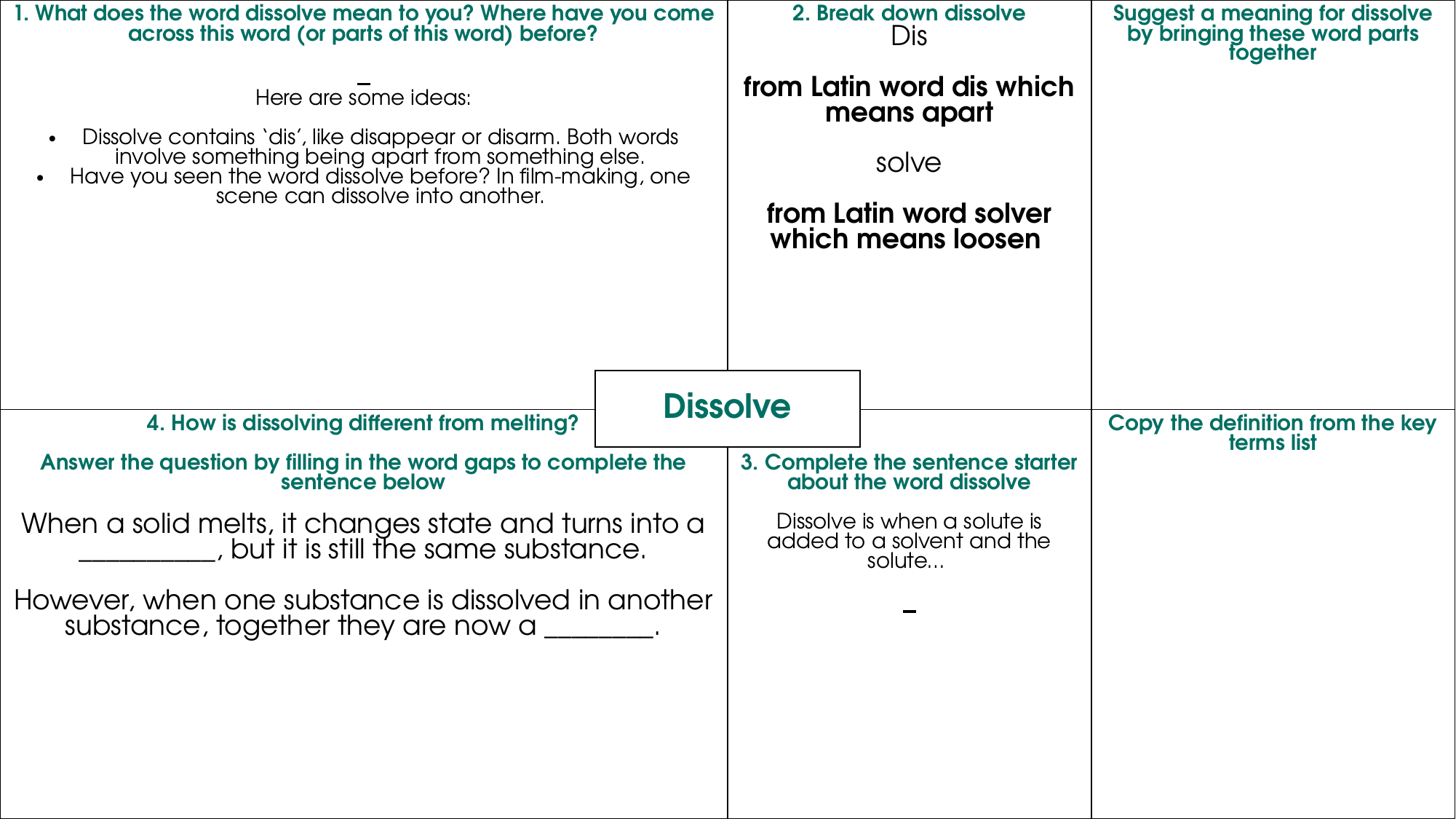

| 1. What does the word dissolve mean to you? Where have you come across this word (or parts of this word) before? Here are some ideas: Dissolve contains ‘dis’, like disappear or disarm. Both words involve something being apart from something else. Have you seen the word dissolve before? In film-making, one scene can dissolve into another. | 2. Break down dissolve Dis from Latin word dis which means apart solve from Latin word solver which means loosen | Suggest a meaning for dissolve by bringing these word parts together |
| --- | --- | --- |
| 4. How is dissolving different from melting? Answer the question by filling in the word gaps to complete the sentence below When a solid melts, it changes state and turns into a \_\_\_\_\_\_\_\_\_\_, but it is still the same substance. However, when one substance is dissolved in another substance, together they are now a \_\_\_\_\_\_\_\_. | 3. Complete the sentence starter about the word dissolve Dissolve is when a solute is added to a solvent and the solute… | Copy the definition from the key terms list |
| Dissolve |
| --- |